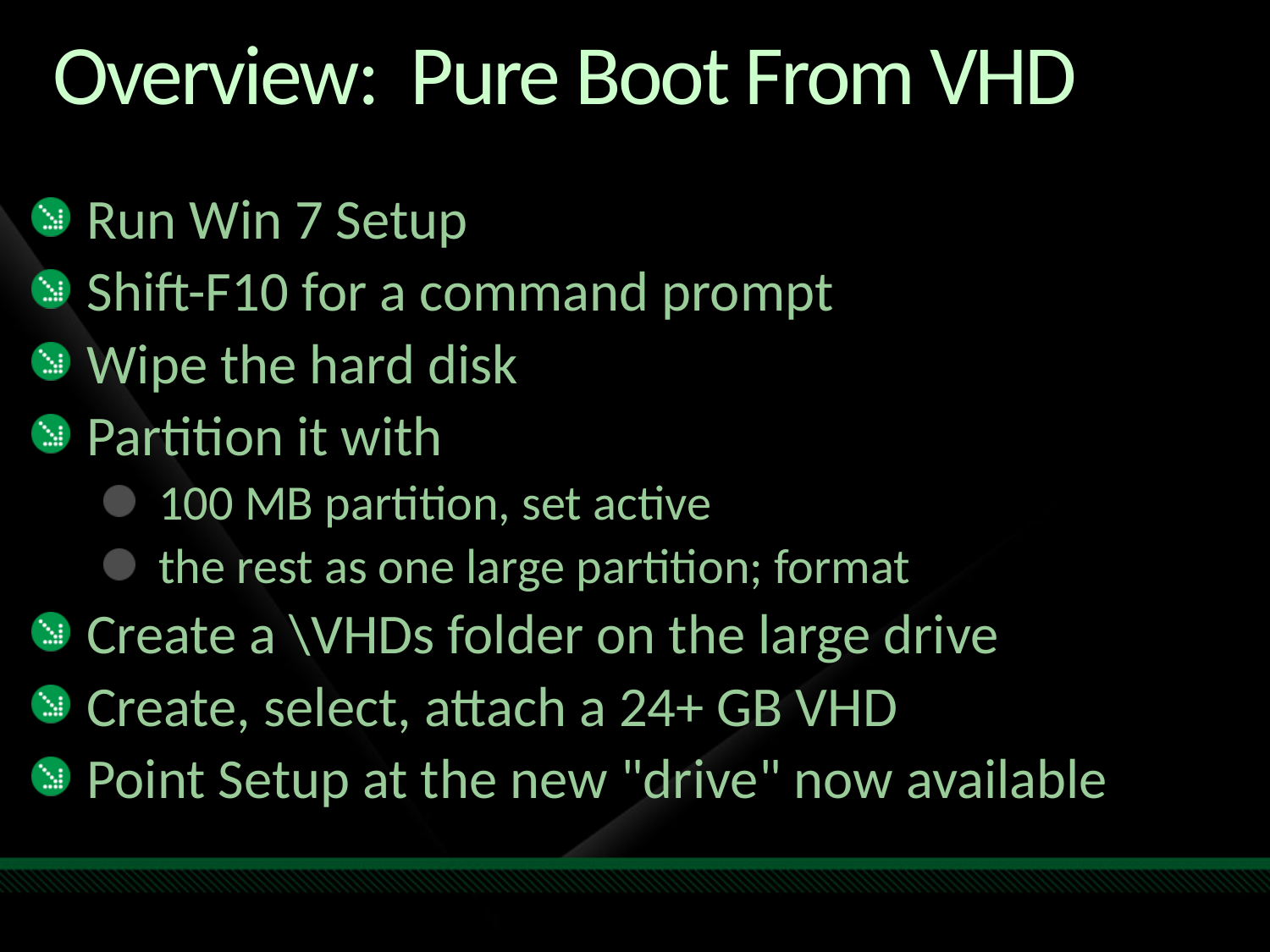

# Overview:  Pure Boot From VHD
Run Win 7 Setup
Shift-F10 for a command prompt
Wipe the hard disk
Partition it with
100 MB partition, set active
the rest as one large partition; format
Create a \VHDs folder on the large drive
Create, select, attach a 24+ GB VHD
Point Setup at the new "drive" now available